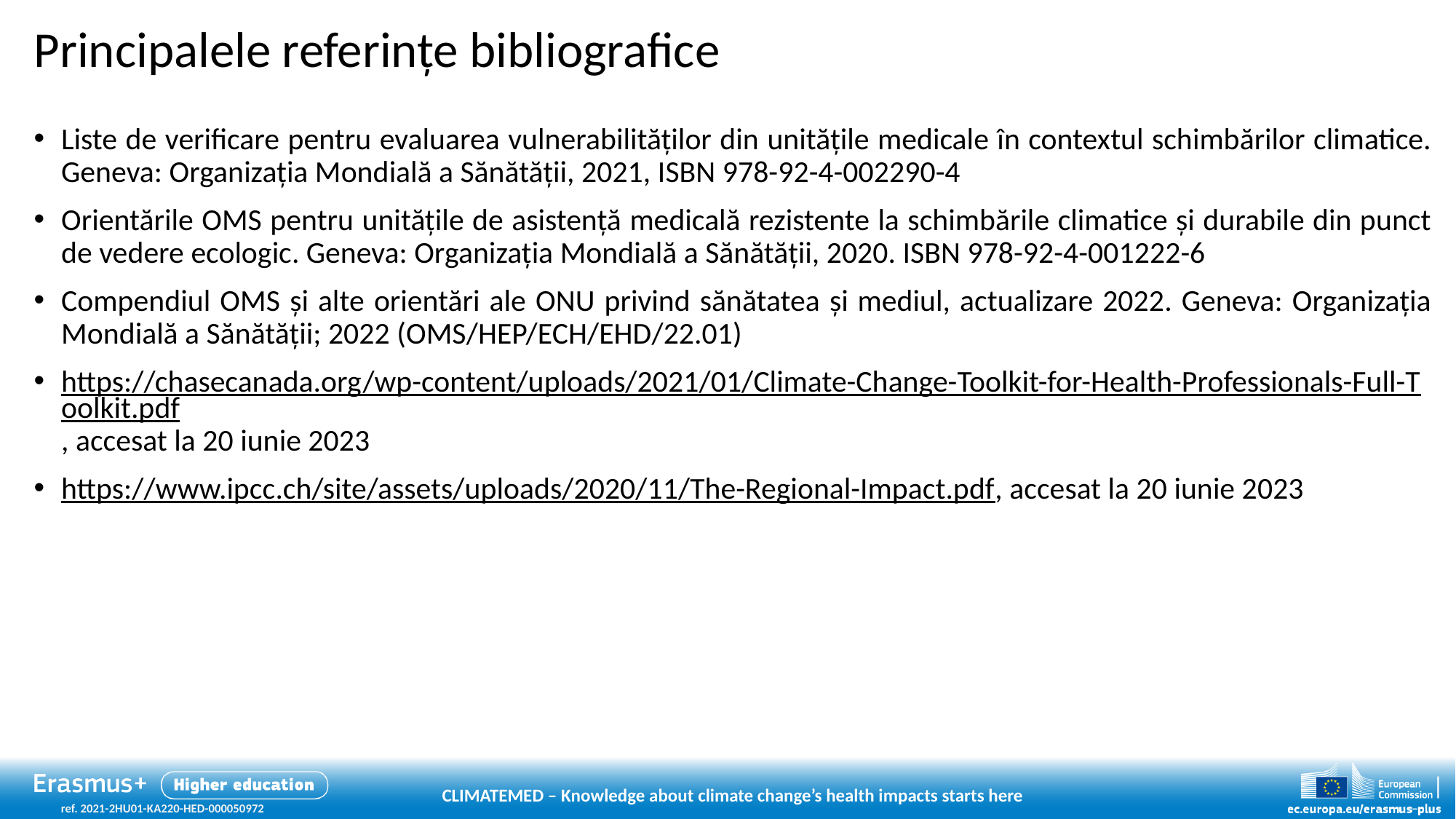

# Principalele referințe bibliografice
Liste de verificare pentru evaluarea vulnerabilităților din unitățile medicale în contextul schimbărilor climatice. Geneva: Organizația Mondială a Sănătății, 2021, ISBN 978-92-4-002290-4
Orientările OMS pentru unitățile de asistență medicală rezistente la schimbările climatice și durabile din punct de vedere ecologic. Geneva: Organizația Mondială a Sănătății, 2020. ISBN 978-92-4-001222-6
Compendiul OMS și alte orientări ale ONU privind sănătatea și mediul, actualizare 2022. Geneva: Organizația Mondială a Sănătății; 2022 (OMS/HEP/ECH/EHD/22.01)
https://chasecanada.org/wp-content/uploads/2021/01/Climate-Change-Toolkit-for-Health-Professionals-Full-Toolkit.pdf, accesat la 20 iunie 2023
https://www.ipcc.ch/site/assets/uploads/2020/11/The-Regional-Impact.pdf, accesat la 20 iunie 2023